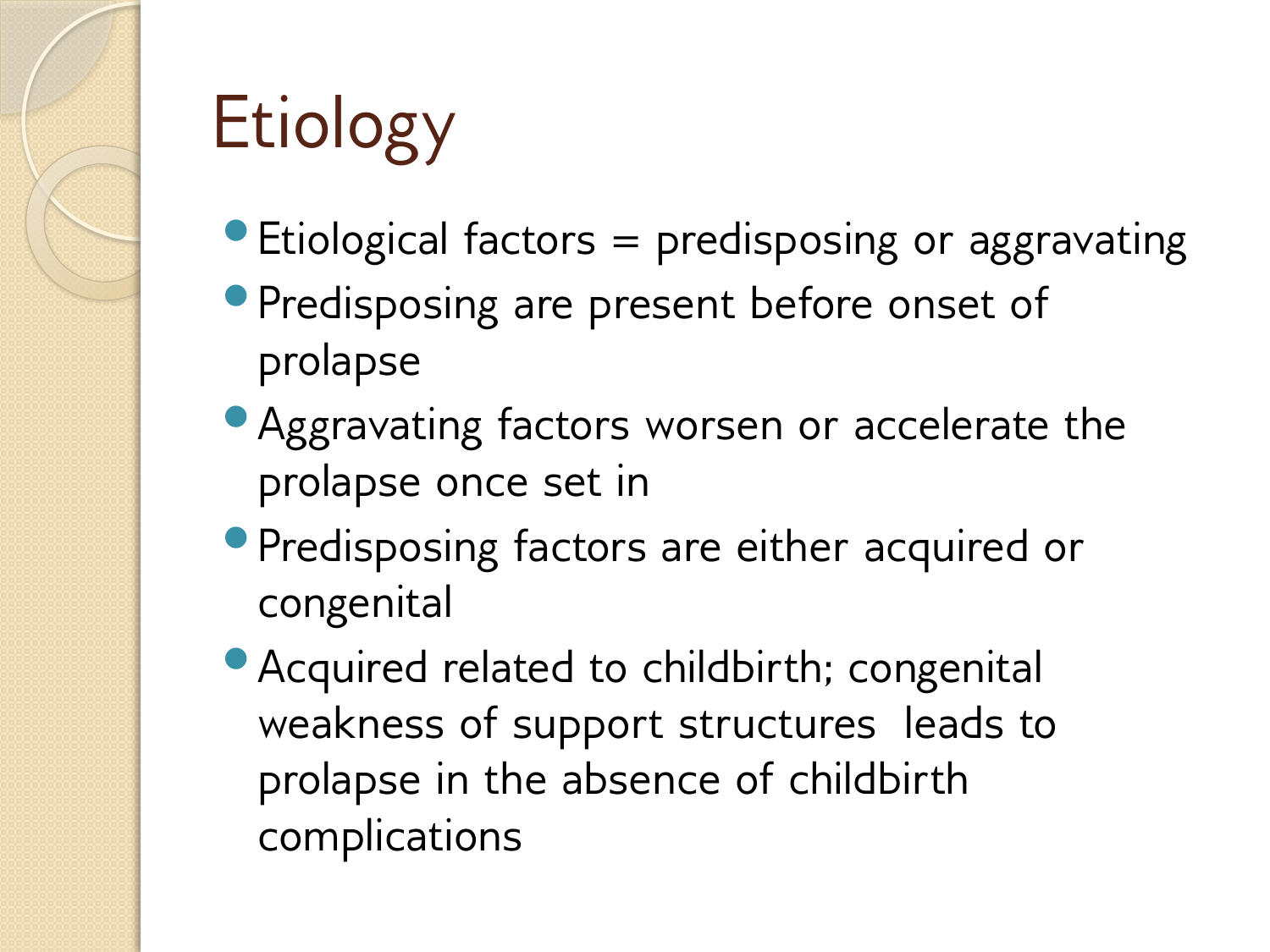

# Etiology
Etiological factors = predisposing or aggravating
Predisposing are present before onset of prolapse
Aggravating factors worsen or accelerate the prolapse once set in
Predisposing factors are either acquired or congenital
Acquired related to childbirth; congenital weakness of support structures  leads to prolapse in the absence of childbirth complications